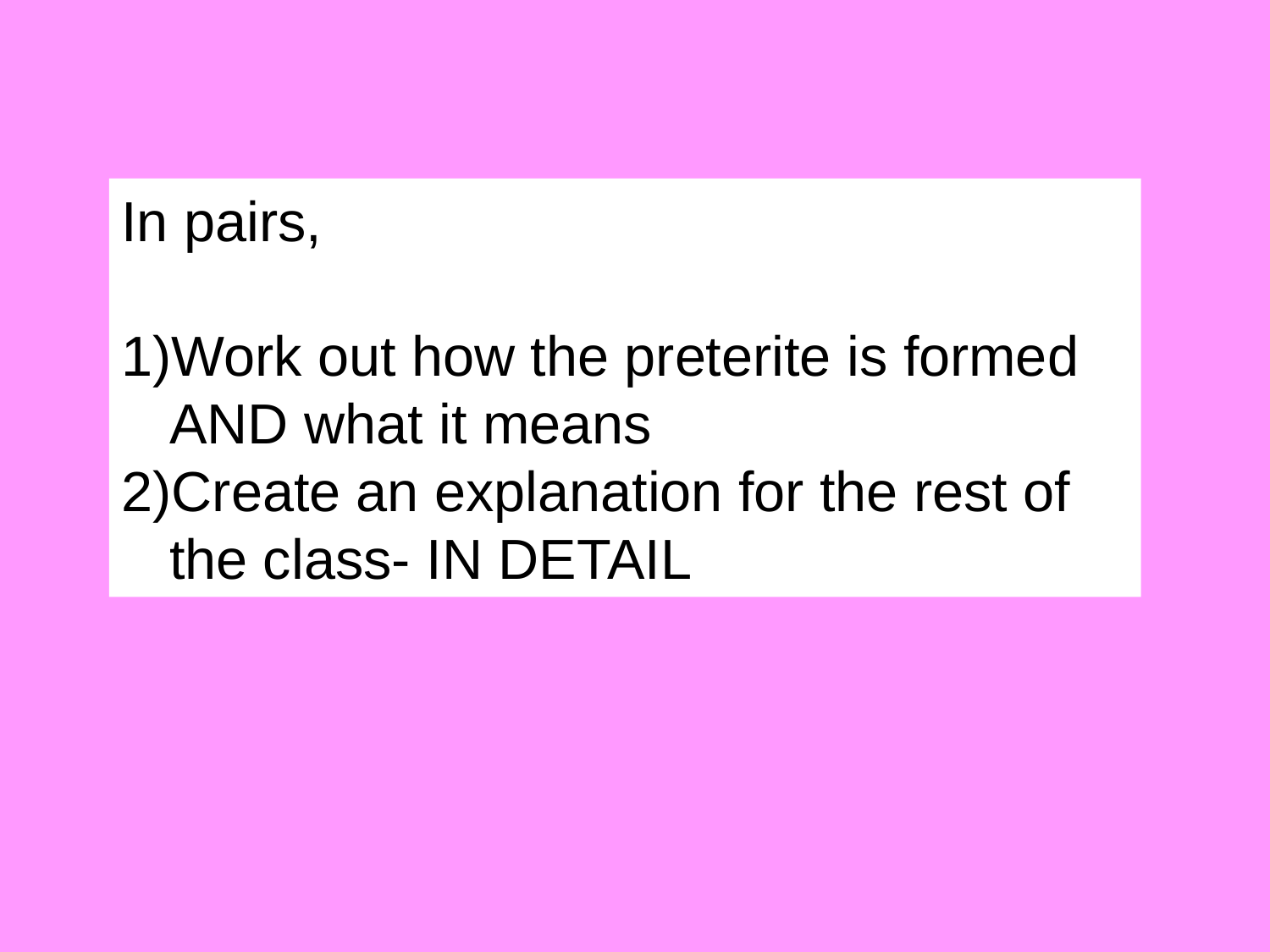

In pairs,

Work out how the preterite is formed AND what it means
Create an explanation for the rest of the class- IN DETAIL